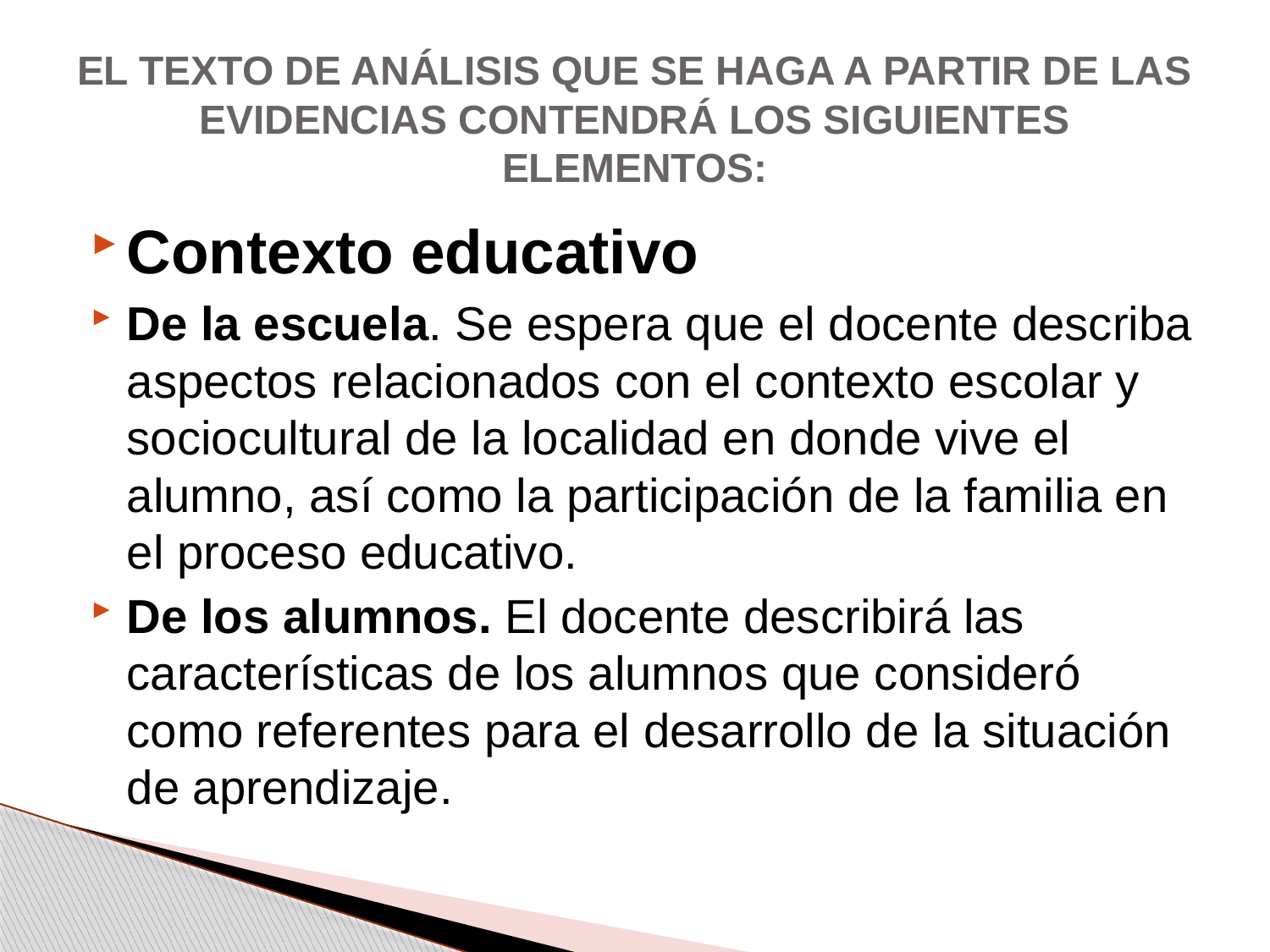

# EL TEXTO DE ANÁLISIS QUE SE HAGA A PARTIR DE LAS EVIDENCIAS CONTENDRÁ LOS SIGUIENTES ELEMENTOS:
Contexto educativo
De la escuela. Se espera que el docente describa aspectos relacionados con el contexto escolar y sociocultural de la localidad en donde vive el alumno, así como la participación de la familia en el proceso educativo.
De los alumnos. El docente describirá las características de los alumnos que consideró como referentes para el desarrollo de la situación de aprendizaje.